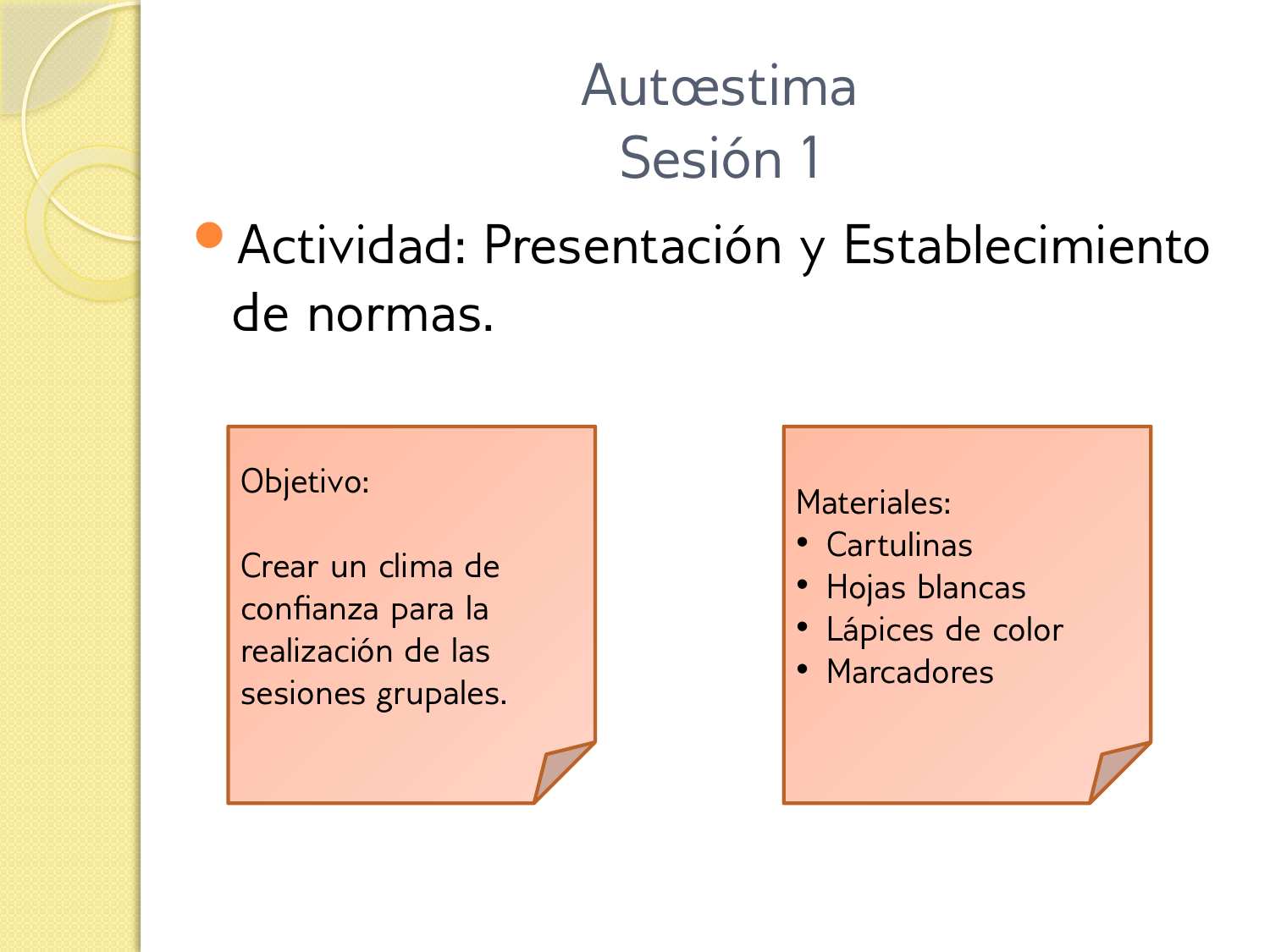

# Autoestima Sesión 1
Actividad: Presentación y Establecimiento de normas.

Objetivo:

Crear un clima de confianza para la realización de las sesiones grupales.
Materiales:
Cartulinas
Hojas blancas
Lápices de color
Marcadores